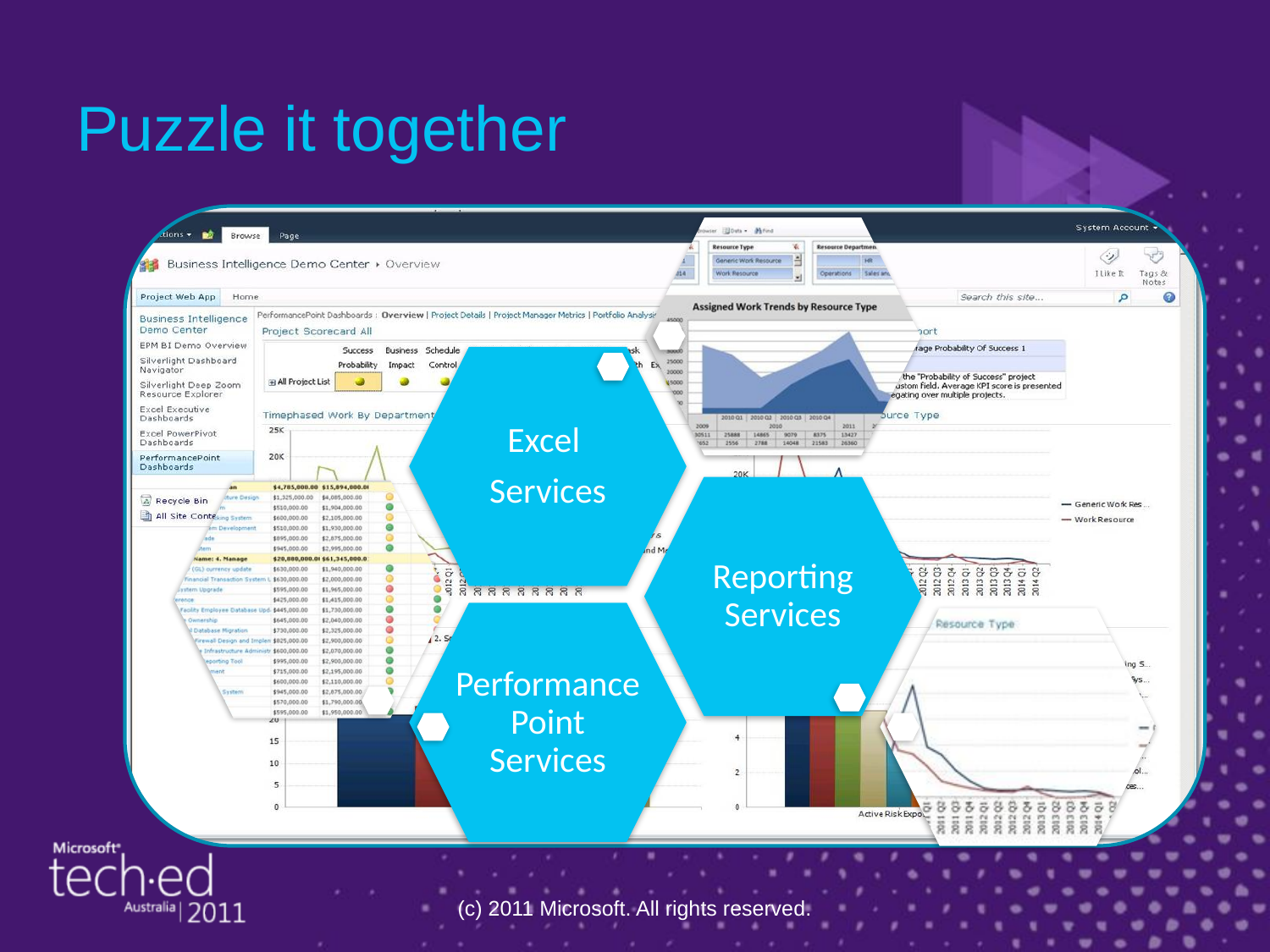

# Puzzle it together
X`
Performance Point Services
Reporting Services
Excel
Services
(c) 2011 Microsoft. All rights reserved.